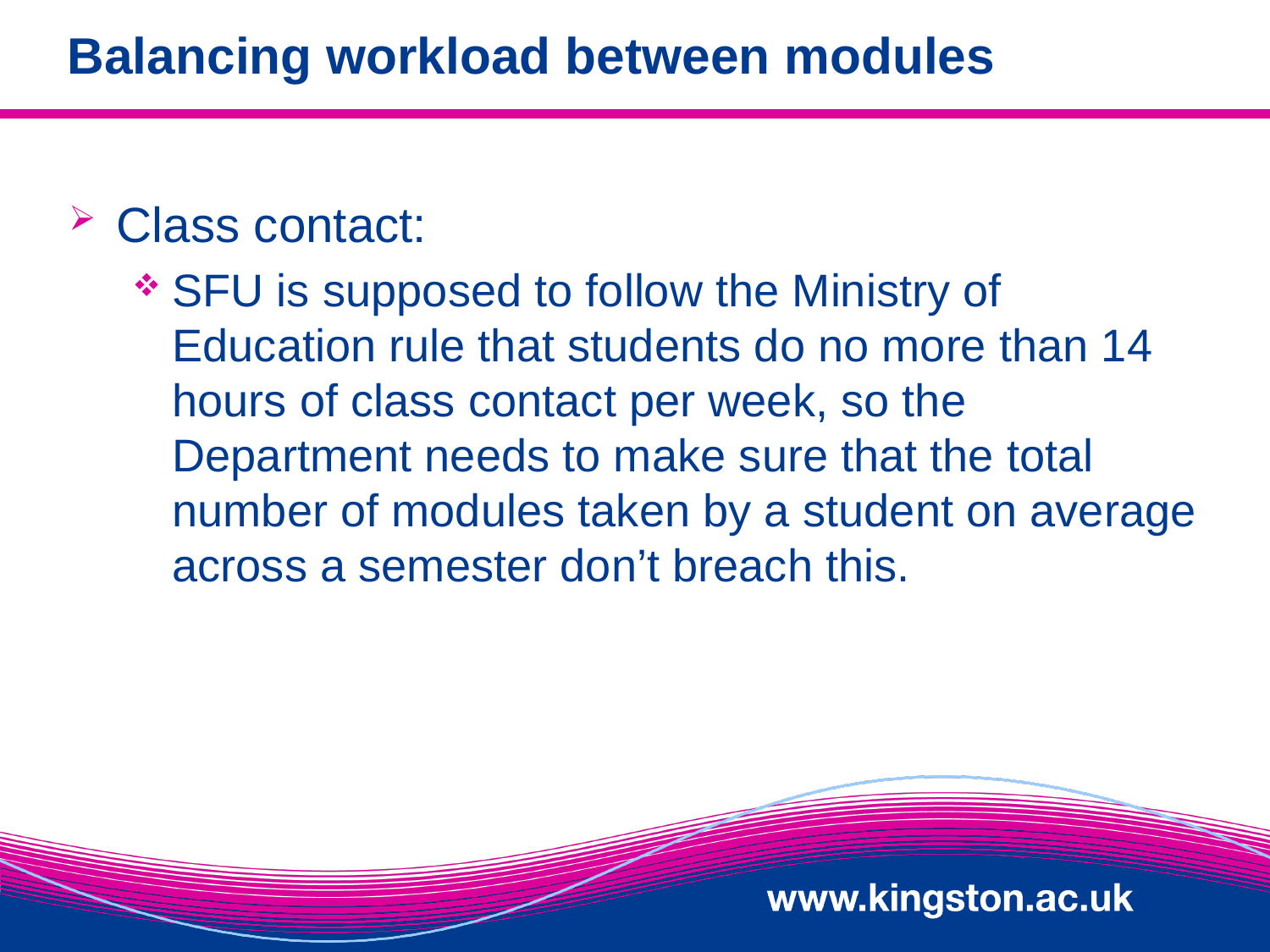

# Balancing workload between modules
Class contact:
SFU is supposed to follow the Ministry of Education rule that students do no more than 14 hours of class contact per week, so the Department needs to make sure that the total number of modules taken by a student on average across a semester don’t breach this.